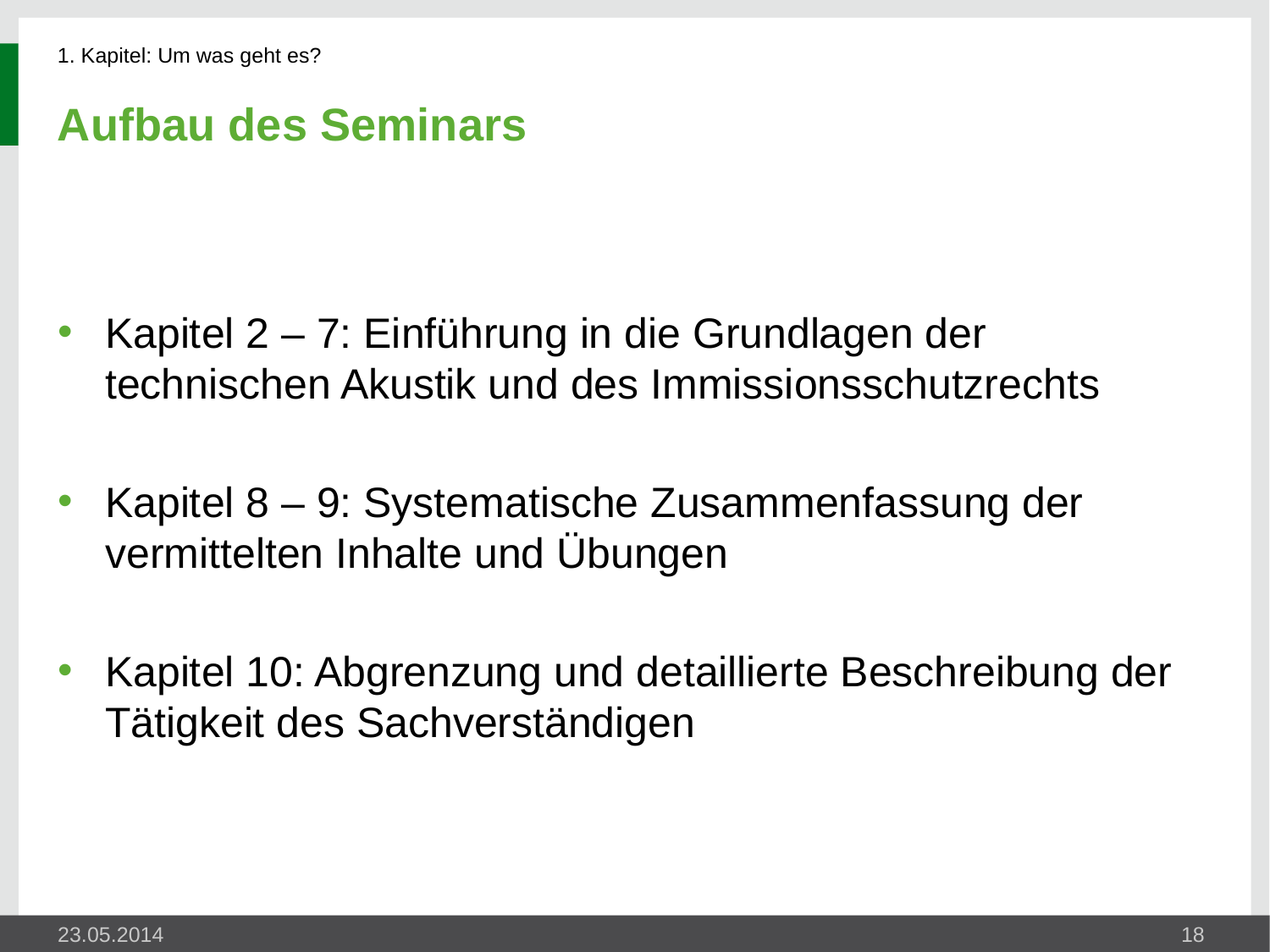

1. Kapitel: Um was geht es?

# Aufbau des Seminars
Kapitel 2 – 7: Einführung in die Grundlagen der technischen Akustik und des Immissionsschutzrechts

Kapitel 8 – 9: Systematische Zusammenfassung der vermittelten Inhalte und Übungen

Kapitel 10: Abgrenzung und detaillierte Beschreibung der Tätigkeit des Sachverständigen
23.05.2014
18